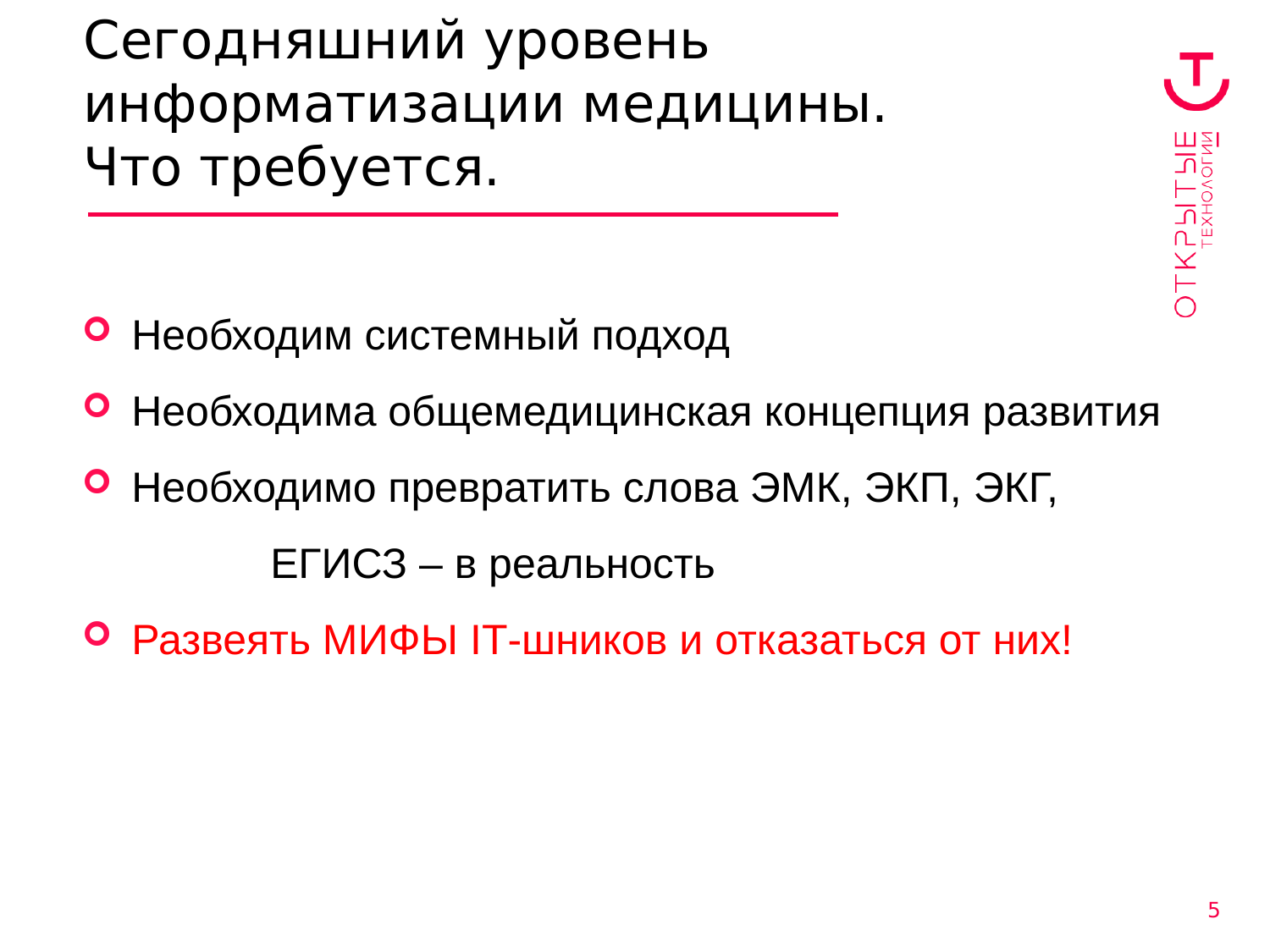

Сегодняшний уровень информатизации медицины.
Что требуется.
Необходим системный подход
Необходима общемедицинская концепция развития
Необходимо превратить слова ЭМК, ЭКП, ЭКГ,		 ЕГИСЗ – в реальность
Развеять МИФЫ IT-шников и отказаться от них!